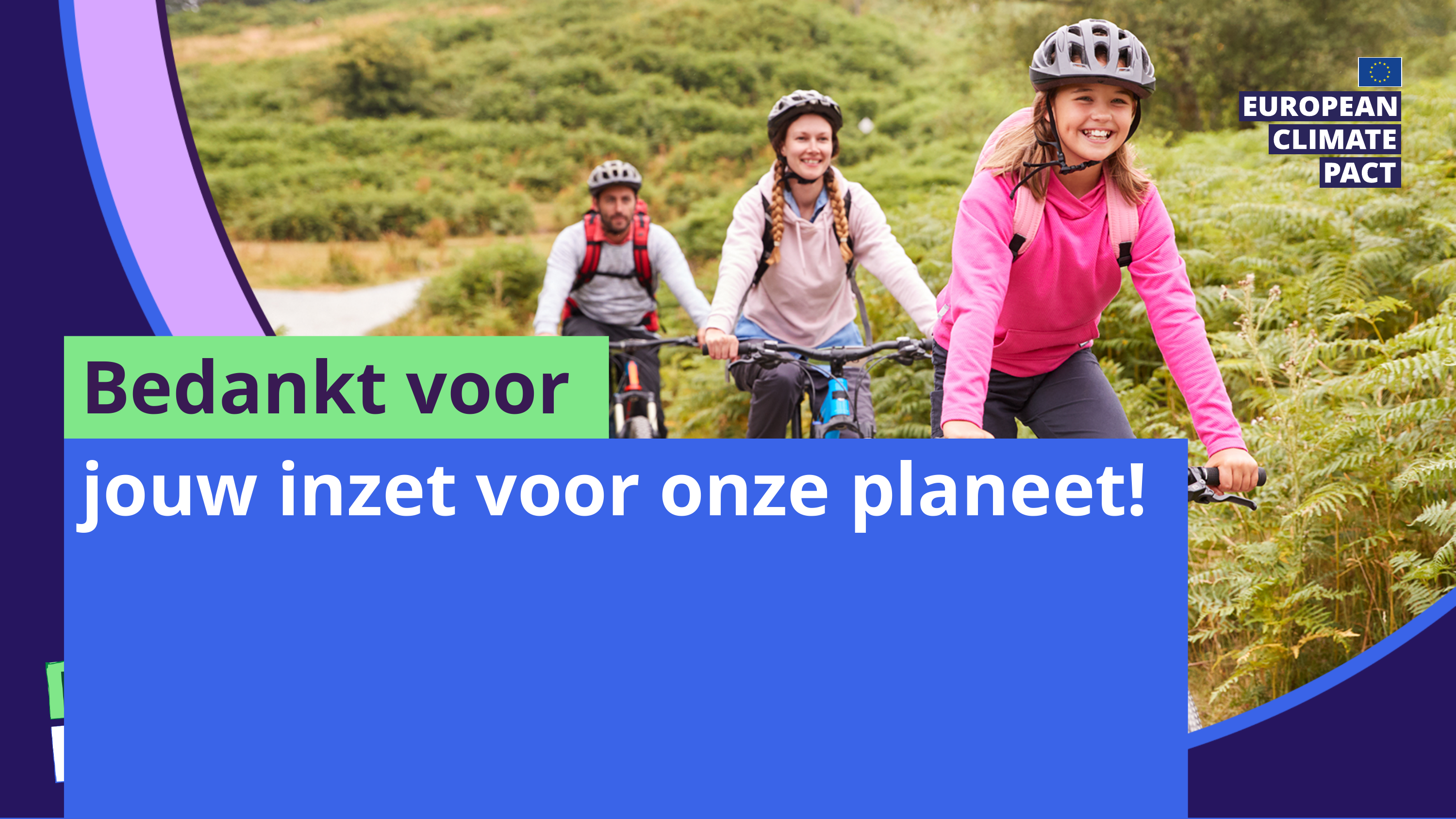

Bedankt voor
jouw inzet voor onze planeet!